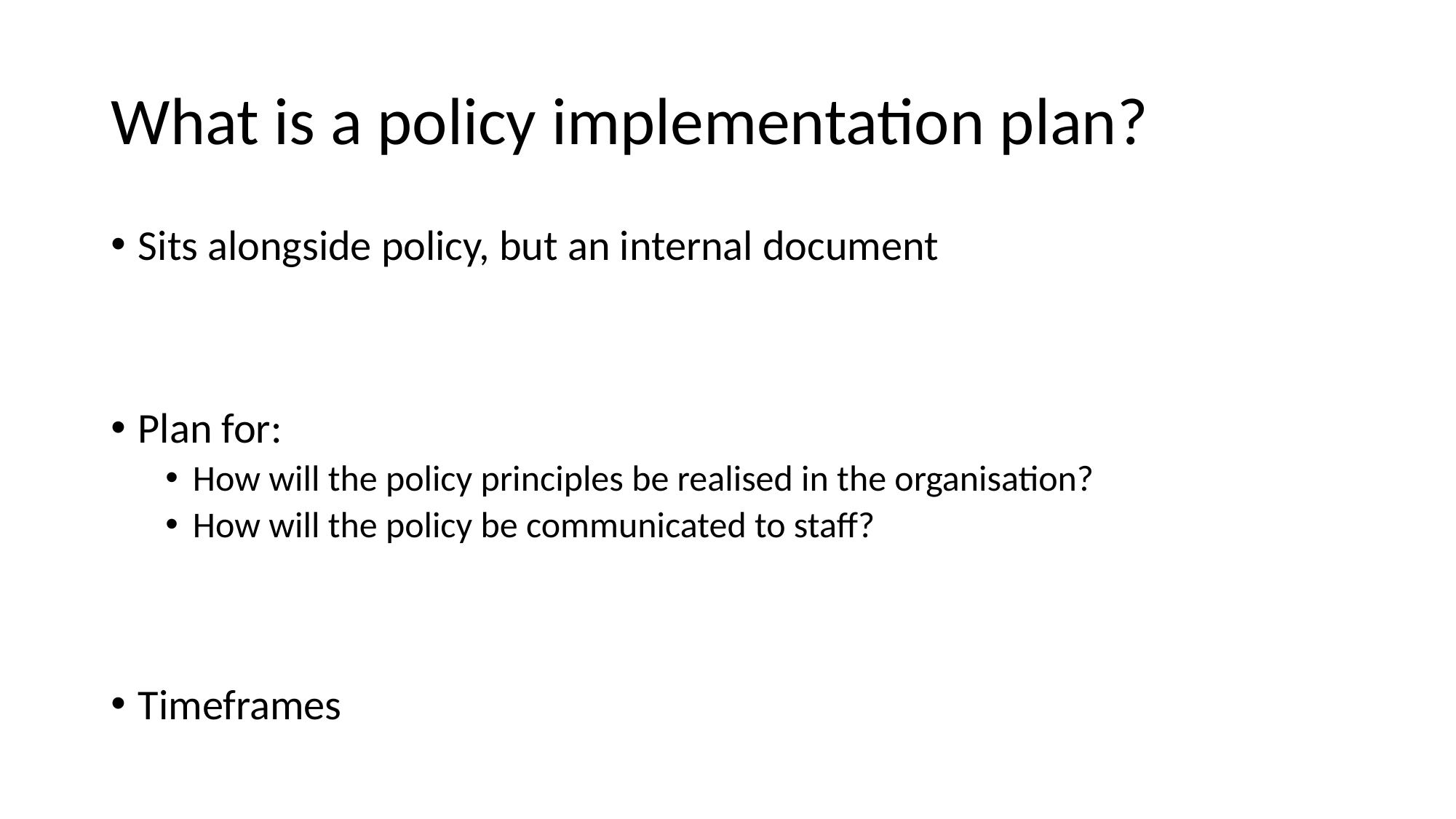

# What is a policy implementation plan?
Sits alongside policy, but an internal document

Plan for:
How will the policy principles be realised in the organisation?
How will the policy be communicated to staff?

Timeframes